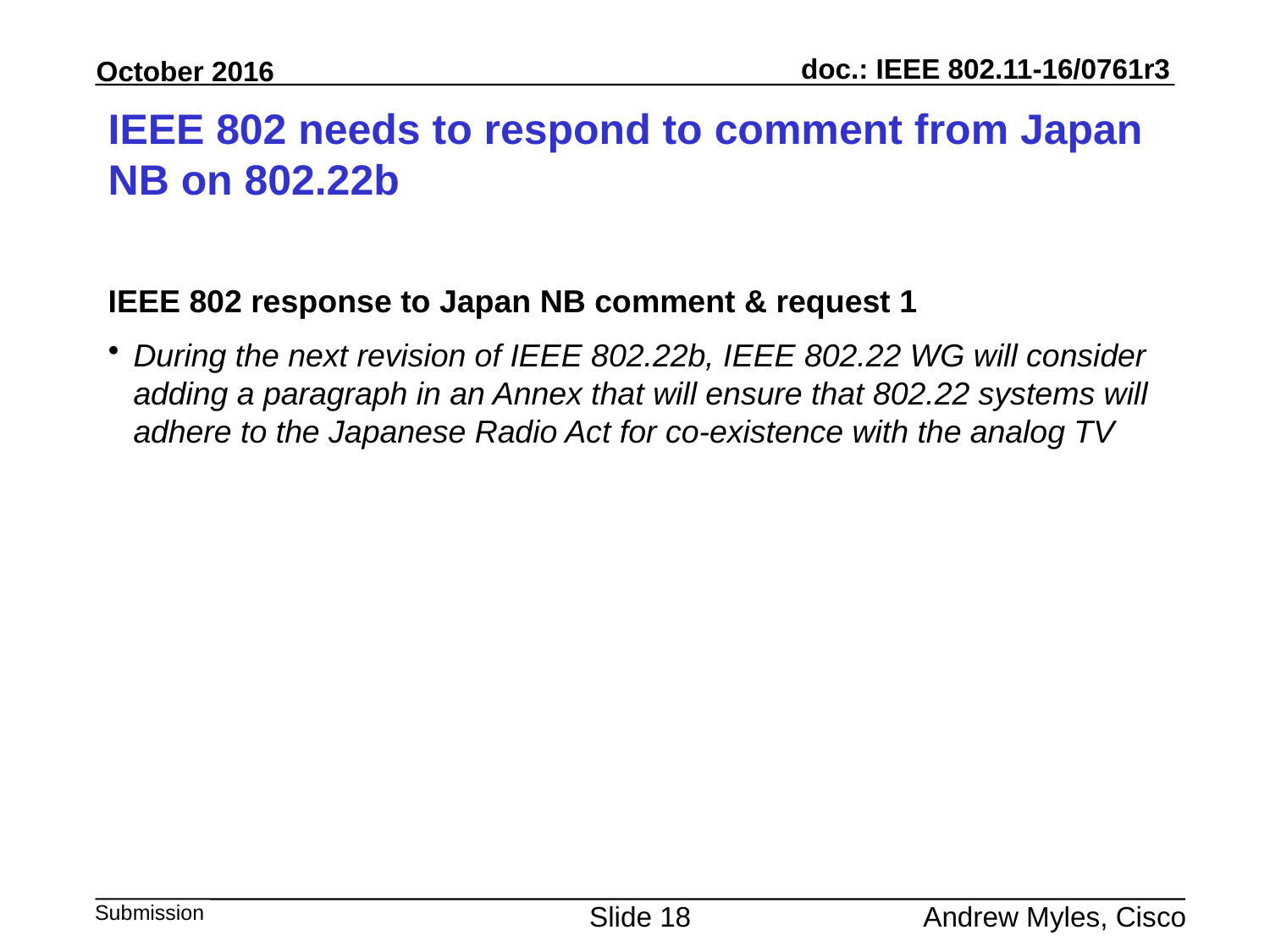

# IEEE 802 needs to respond to comment from Japan NB on 802.22b
IEEE 802 response to Japan NB comment & request 1
During the next revision of IEEE 802.22b, IEEE 802.22 WG will consider adding a paragraph in an Annex that will ensure that 802.22 systems will adhere to the Japanese Radio Act for co-existence with the analog TV
Slide 18
Andrew Myles, Cisco